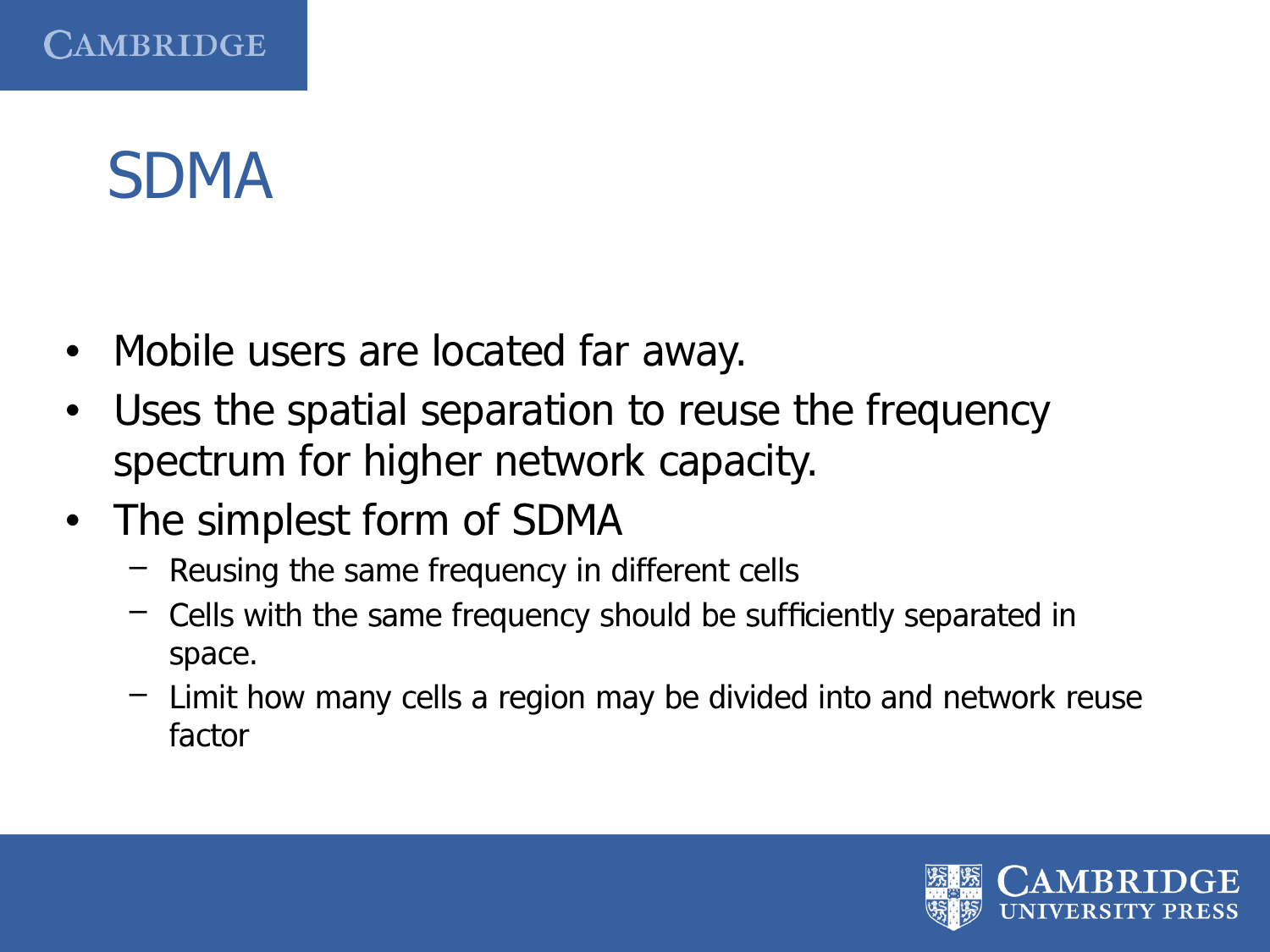

# SDMA
Mobile users are located far away.
Uses the spatial separation to reuse the frequency spectrum for higher network capacity.
The simplest form of SDMA
Reusing the same frequency in different cells
Cells with the same frequency should be sufficiently separated in space.
Limit how many cells a region may be divided into and network reuse factor